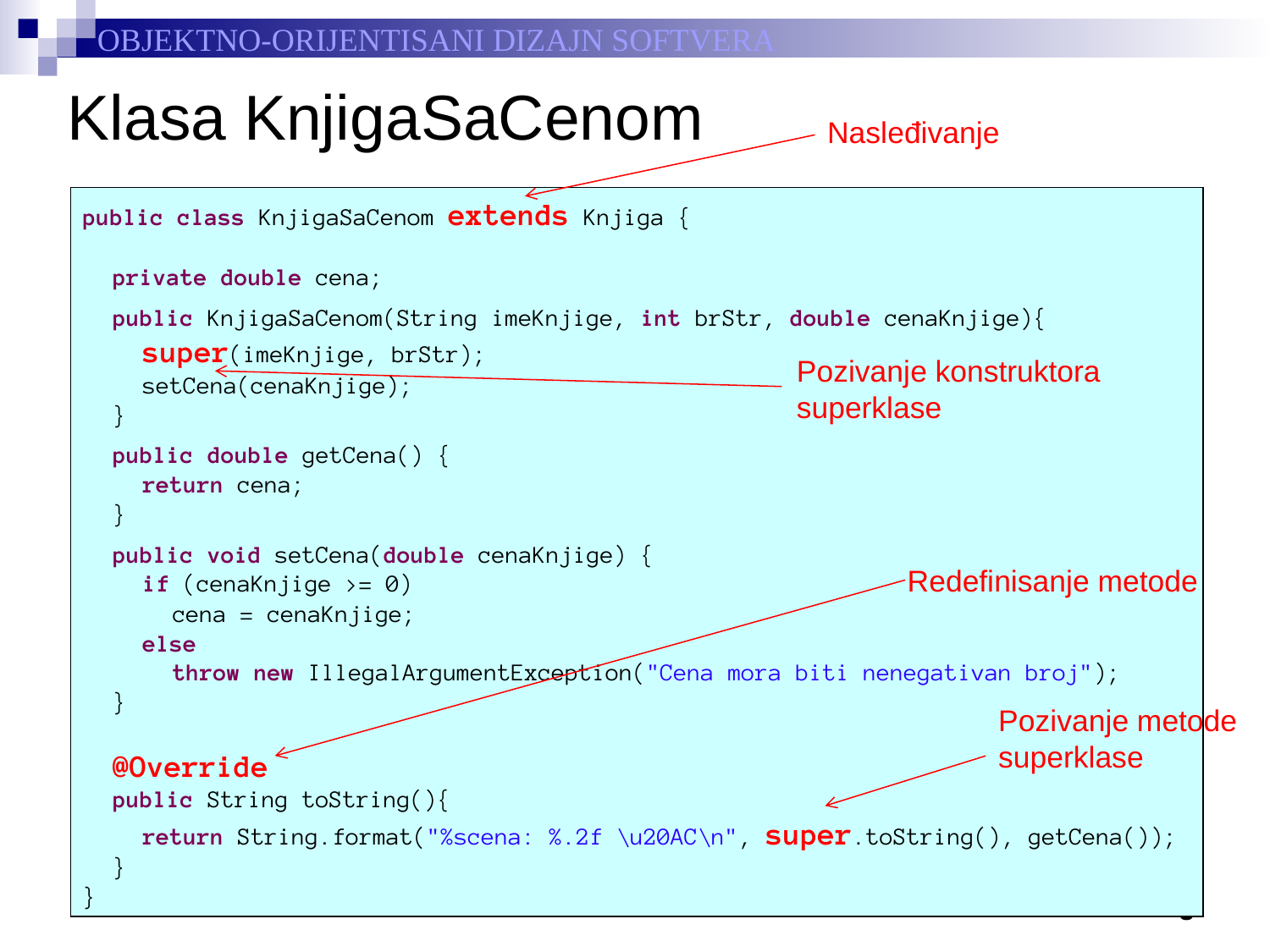

# Klasa KnjigaSaCenom
Nasleđivanje
public class KnjigaSaCenom extends Knjiga {

	private double cena;
	public KnjigaSaCenom(String imeKnjige, int brStr, double cenaKnjige){
		super(imeKnjige, brStr);
		setCena(cenaKnjige);
	}
	public double getCena() {
		return cena;
	}
	public void setCena(double cenaKnjige) {
		if (cenaKnjige >= 0)
			cena = cenaKnjige;
		else
			throw new IllegalArgumentException("Cena mora biti nenegativan broj");
	}

	@Override
	public String toString(){
		return String.format("%scena: %.2f \u20AC\n", super.toString(), getCena());
	}
}
Pozivanje konstruktora superklase
Redefinisanje metode
Pozivanje metode superklase
8